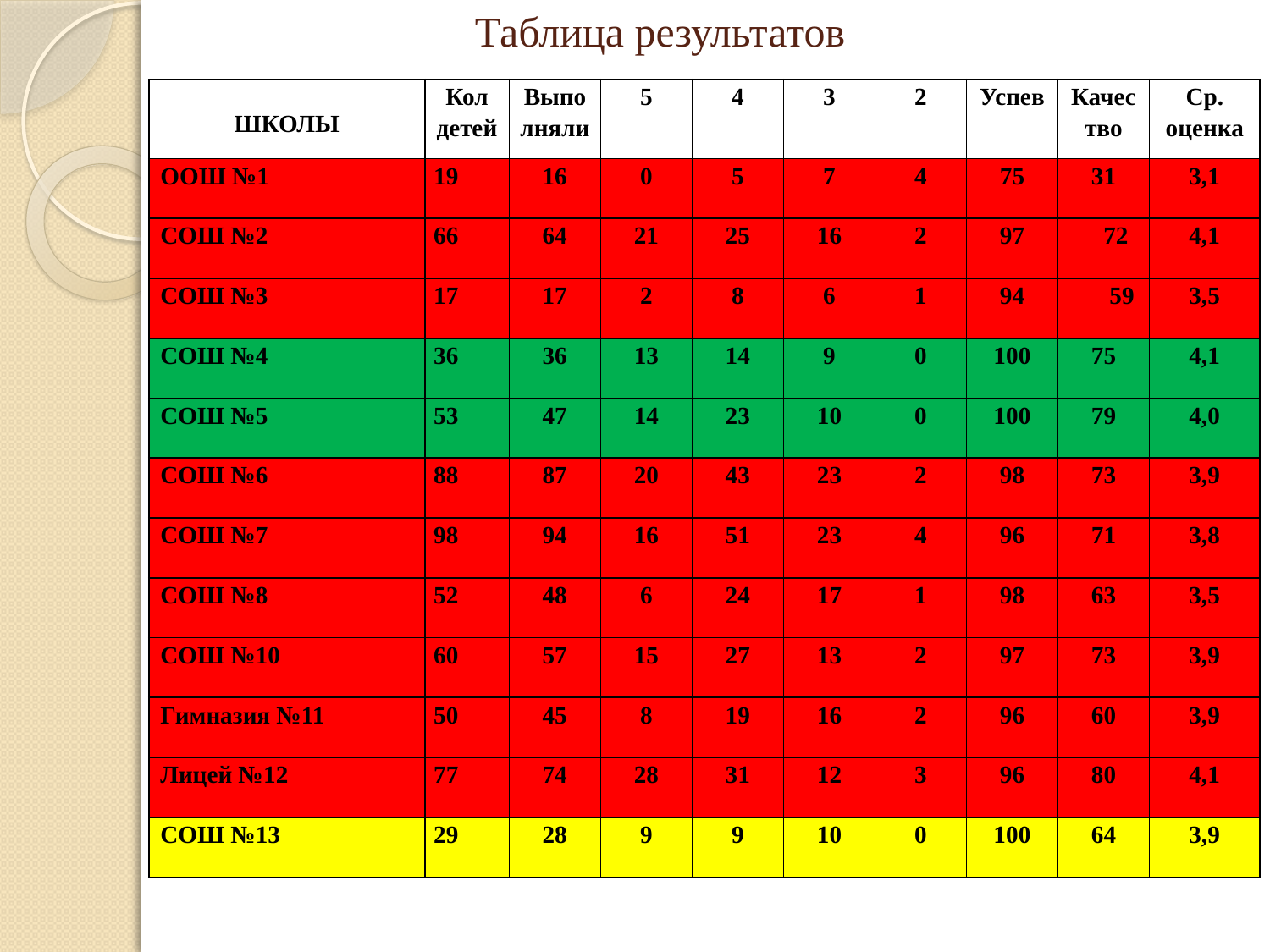

# Таблица результатов
| ШКОЛЫ | Кол детей | Выполняли | 5 | 4 | 3 | 2 | Успев | Качество | Ср. оценка |
| --- | --- | --- | --- | --- | --- | --- | --- | --- | --- |
| ООШ №1 | 19 | 16 | 0 | 5 | 7 | 4 | 75 | 31 | 3,1 |
| СОШ №2 | 66 | 64 | 21 | 25 | 16 | 2 | 97 | 72 | 4,1 |
| СОШ №3 | 17 | 17 | 2 | 8 | 6 | 1 | 94 | 59 | 3,5 |
| СОШ №4 | 36 | 36 | 13 | 14 | 9 | 0 | 100 | 75 | 4,1 |
| СОШ №5 | 53 | 47 | 14 | 23 | 10 | 0 | 100 | 79 | 4,0 |
| СОШ №6 | 88 | 87 | 20 | 43 | 23 | 2 | 98 | 73 | 3,9 |
| СОШ №7 | 98 | 94 | 16 | 51 | 23 | 4 | 96 | 71 | 3,8 |
| СОШ №8 | 52 | 48 | 6 | 24 | 17 | 1 | 98 | 63 | 3,5 |
| СОШ №10 | 60 | 57 | 15 | 27 | 13 | 2 | 97 | 73 | 3,9 |
| Гимназия №11 | 50 | 45 | 8 | 19 | 16 | 2 | 96 | 60 | 3,9 |
| Лицей №12 | 77 | 74 | 28 | 31 | 12 | 3 | 96 | 80 | 4,1 |
| СОШ №13 | 29 | 28 | 9 | 9 | 10 | 0 | 100 | 64 | 3,9 |